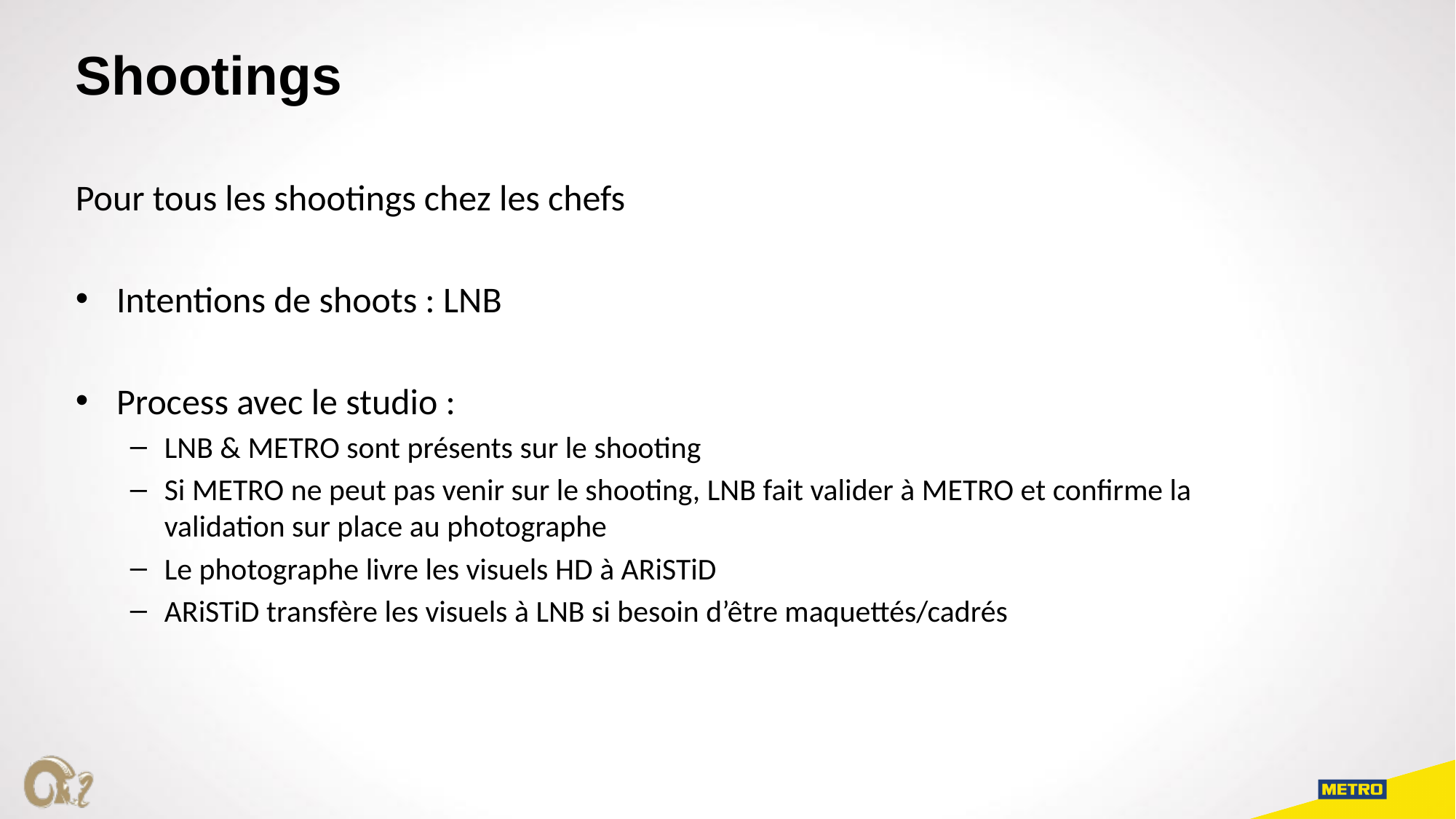

Shootings
Pour tous les shootings chez les chefs

Intentions de shoots : LNB

Process avec le studio :
LNB & METRO sont présents sur le shooting
Si METRO ne peut pas venir sur le shooting, LNB fait valider à METRO et confirme la validation sur place au photographe
Le photographe livre les visuels HD à ARiSTiD
ARiSTiD transfère les visuels à LNB si besoin d’être maquettés/cadrés